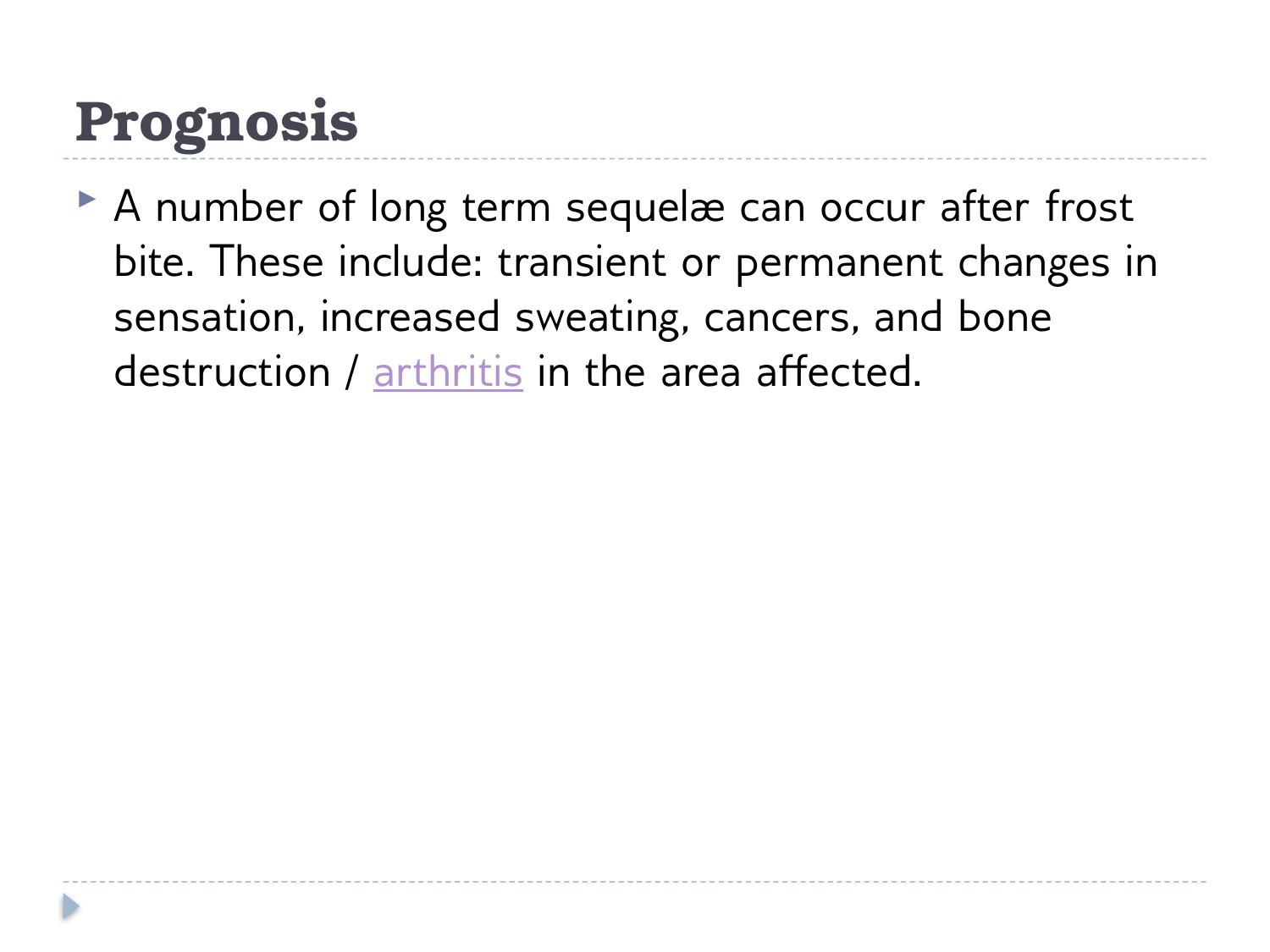

# Prognosis
A number of long term sequelae can occur after frost bite. These include: transient or permanent changes in sensation, increased sweating, cancers, and bone destruction / arthritis in the area affected.